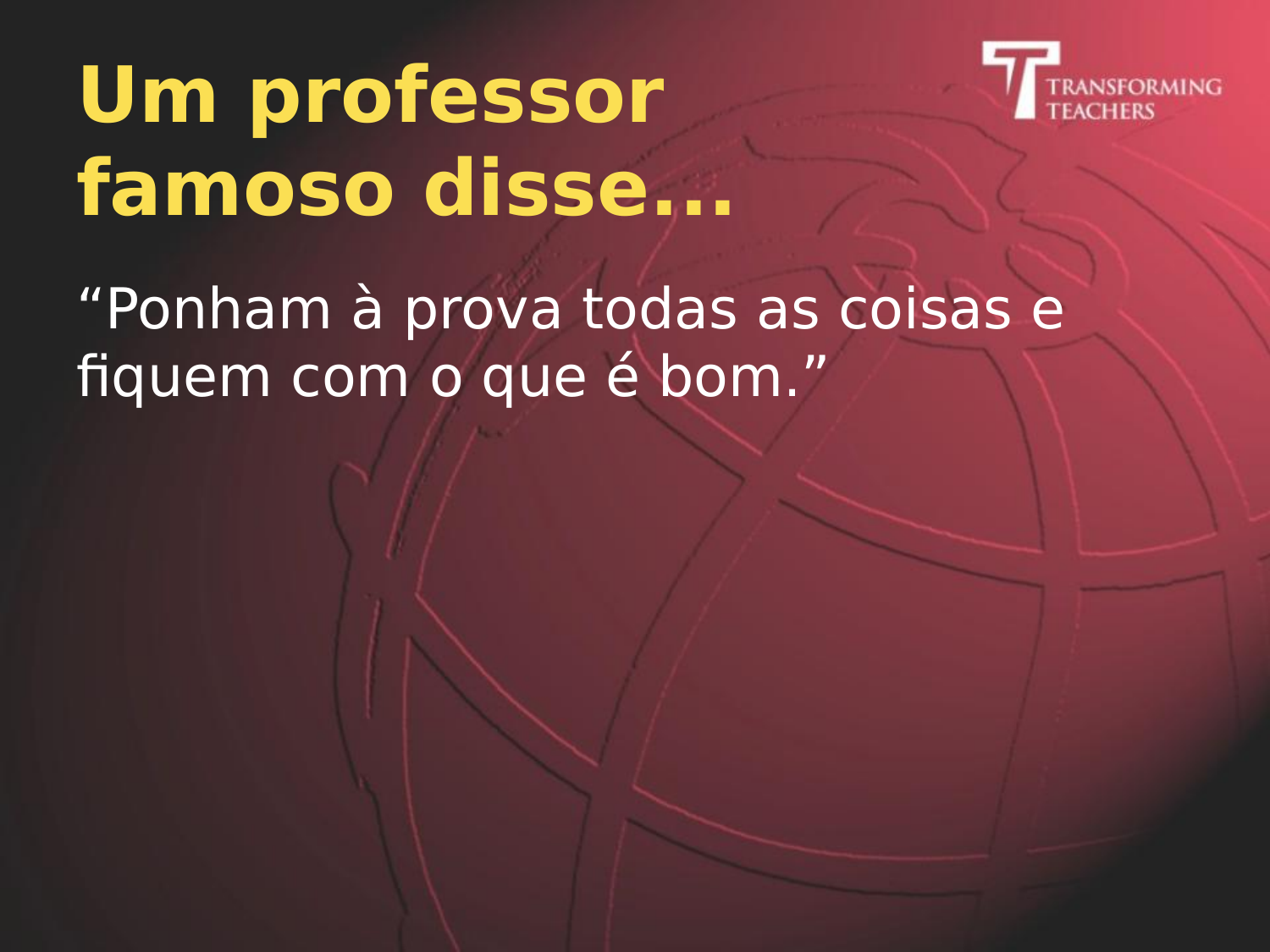

# Um professor famoso disse...
“Ponham à prova todas as coisas e fiquem com o que é bom.”